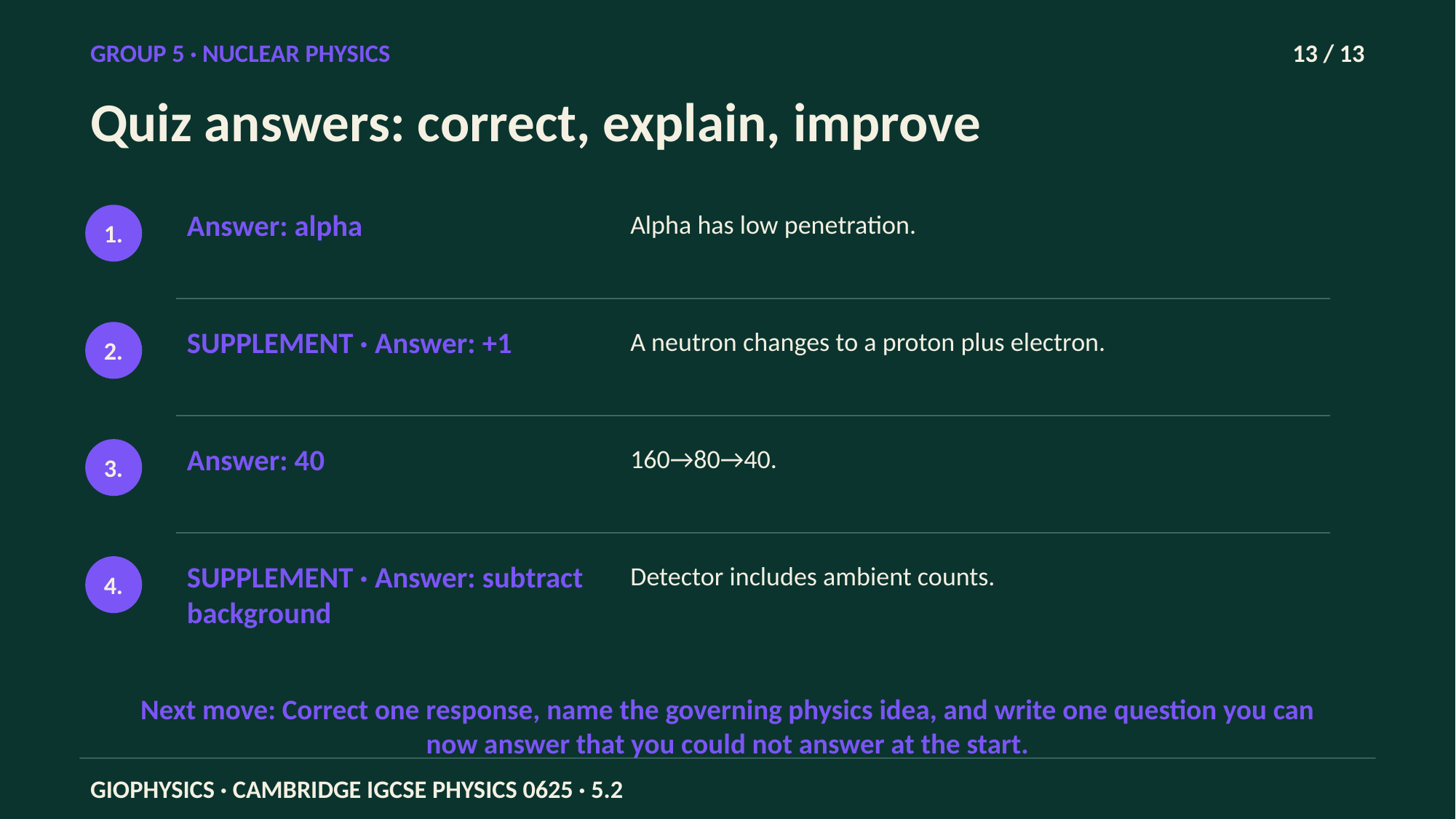

GROUP 5 · NUCLEAR PHYSICS
13 / 13
Quiz answers: correct, explain, improve
Answer: alpha
Alpha has low penetration.

1.

SUPPLEMENT · Answer: +1
A neutron changes to a proton plus electron.

2.

Answer: 40
160→80→40.

3.

SUPPLEMENT · Answer: subtract background
Detector includes ambient counts.

4.
Next move: Correct one response, name the governing physics idea, and write one question you can now answer that you could not answer at the start.

GIOPHYSICS · CAMBRIDGE IGCSE PHYSICS 0625 · 5.2